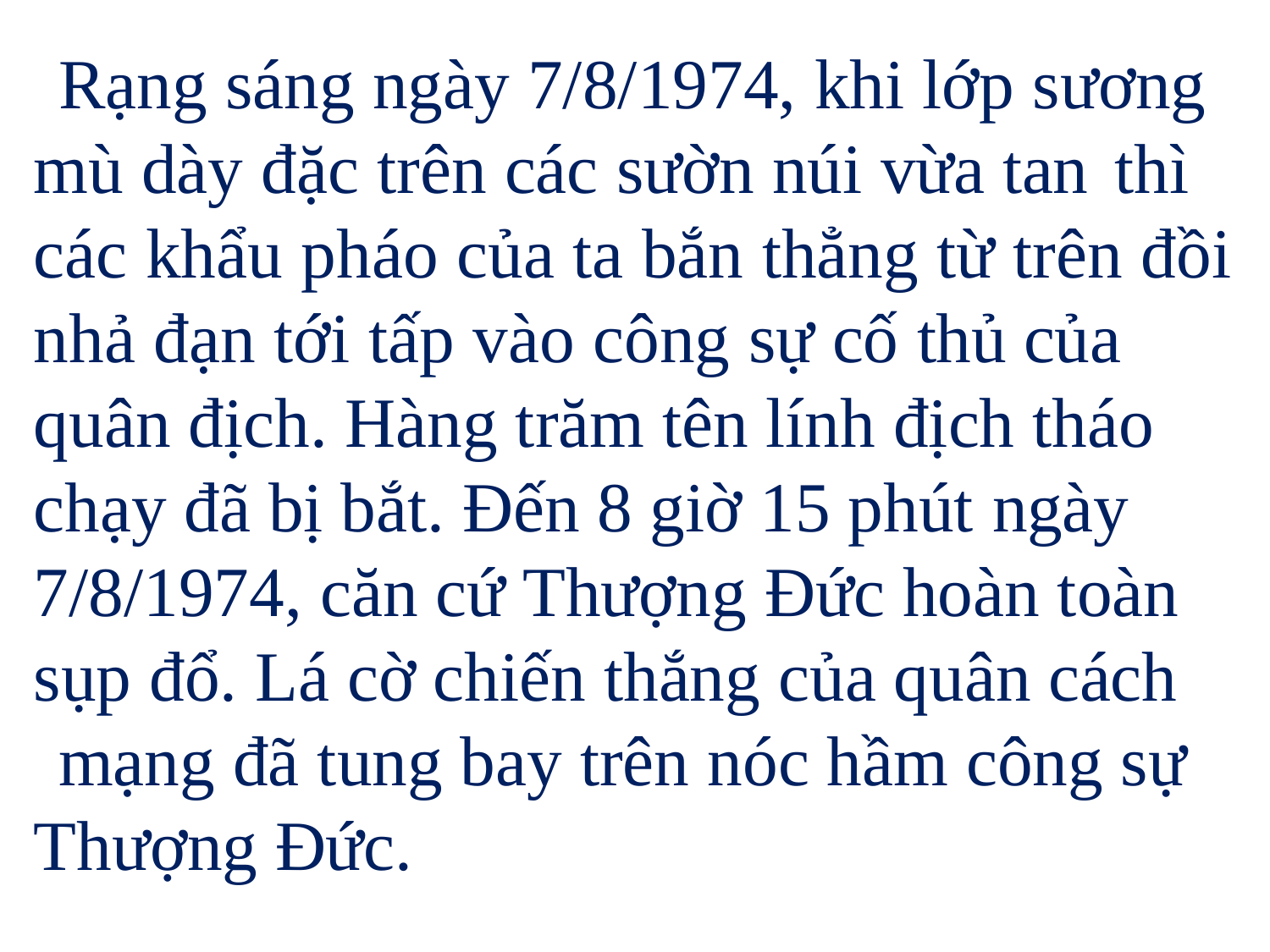

Rạng sáng ngày 7/8/1974, khi lớp sương mù dày đặc trên các sườn núi vừa tan thì các khẩu pháo của ta bắn thẳng từ trên đồi nhả đạn tới tấp vào công sự cố thủ của quân địch. Hàng trăm tên lính địch tháo chạy đã bị bắt. Đến 8 giờ 15 phút ngày 7/8/1974, căn cứ Thượng Đức hoàn toàn sụp đổ. Lá cờ chiến thắng của quân cách
mạng đã tung bay trên nóc hầm công sự Thượng Đức.